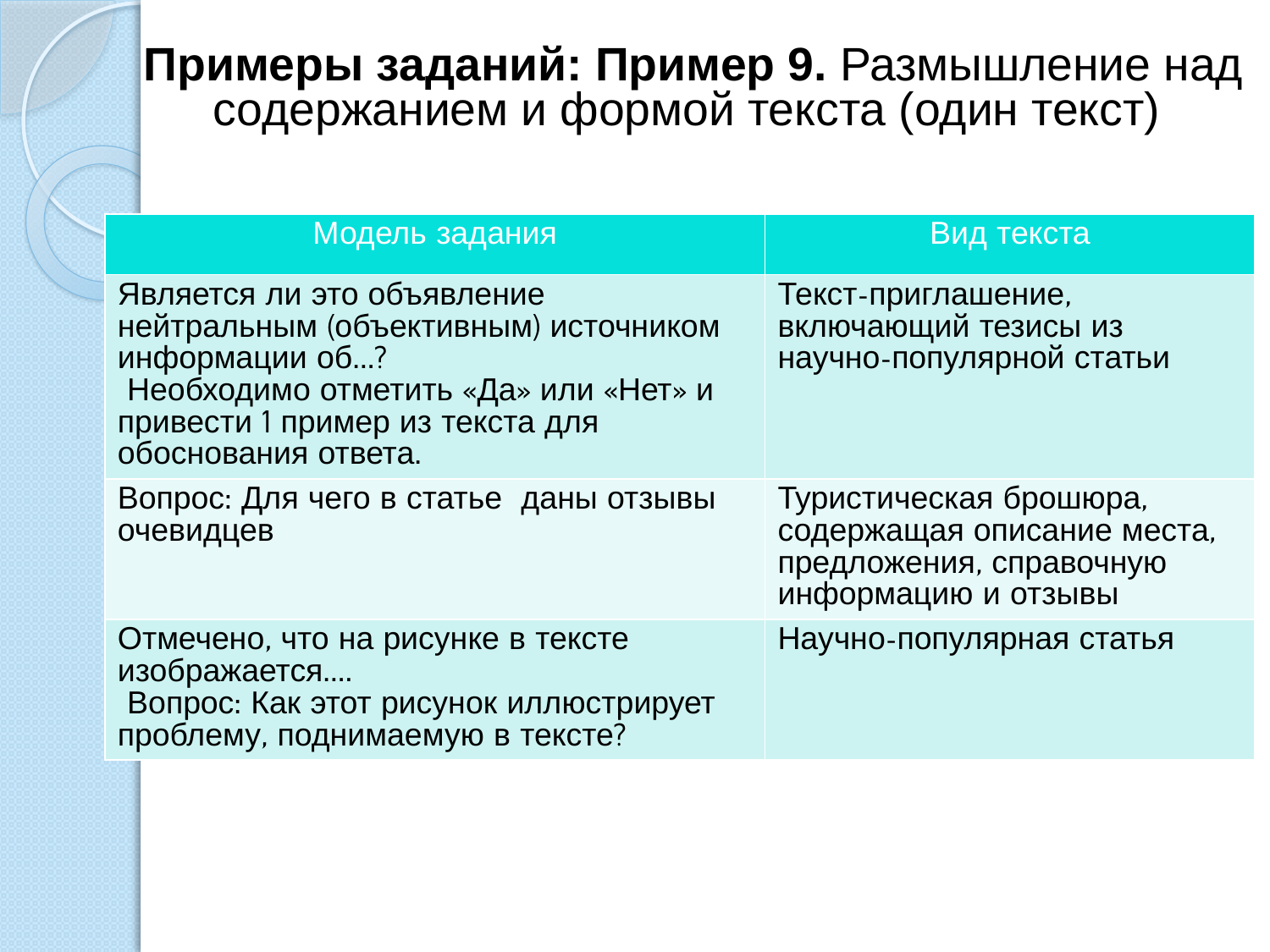

# Примеры заданий: Пример 9. Размышление над содержанием и формой текста (один текст)
| Модель задания | Вид текста |
| --- | --- |
| Является ли это объявление нейтральным (объективным) источником информации об...?  Необходимо отметить «Да» или «Нет» и привести 1 пример из текста для обоснования ответа. | Текст-приглашение, включающий тезисы из научно-популярной статьи |
| Вопрос: Для чего в статье даны отзывы очевидцев | Туристическая брошюра, содержащая описание места, предложения, справочную информацию и отзывы |
| Отмечено, что на рисунке в тексте изображается....  Вопрос: Как этот рисунок иллюстрирует проблему, поднимаемую в тексте? | Научно-популярная статья |